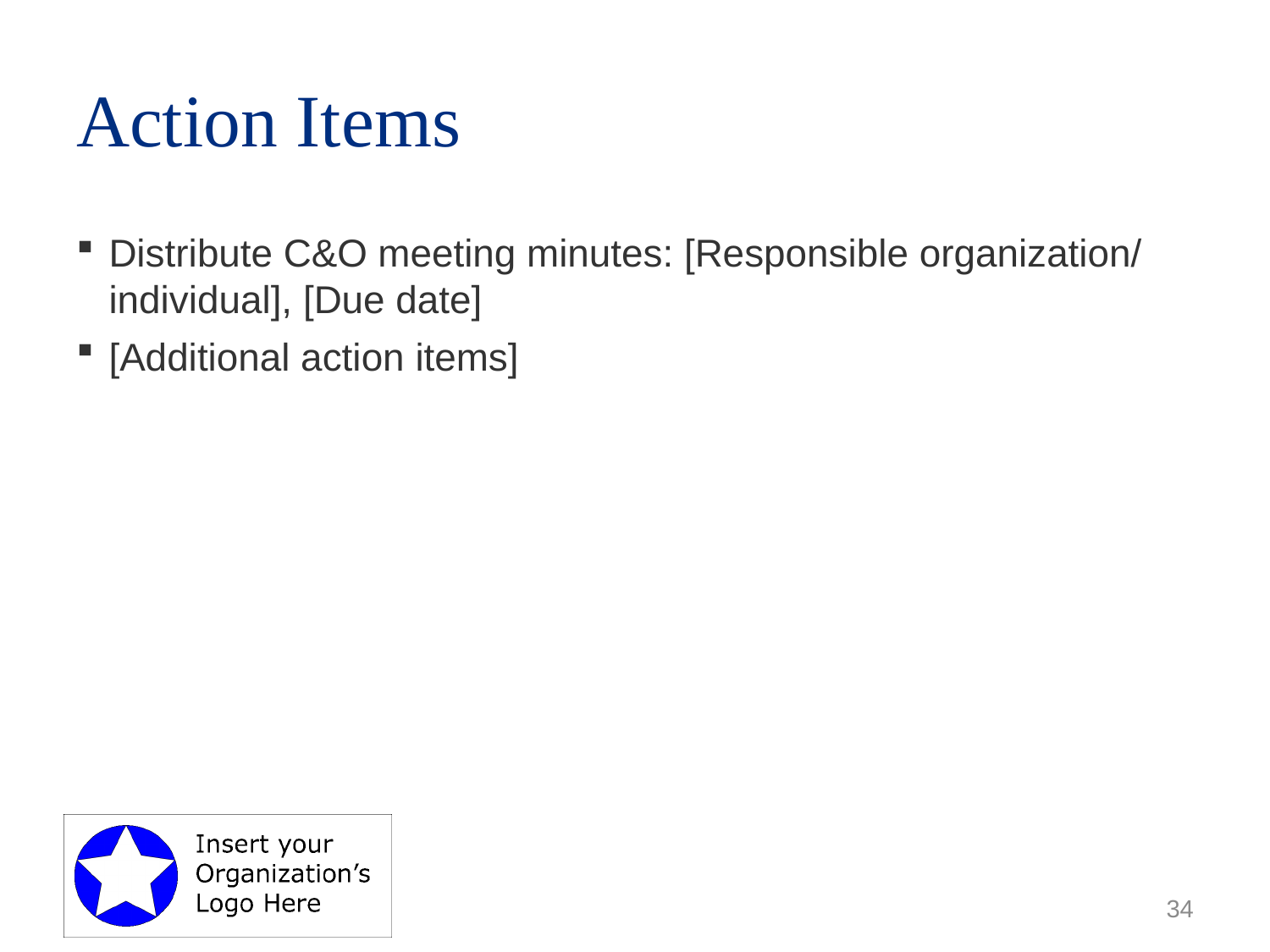

# Action Items
Distribute C&O meeting minutes: [Responsible organization/ individual], [Due date]
[Additional action items]
34